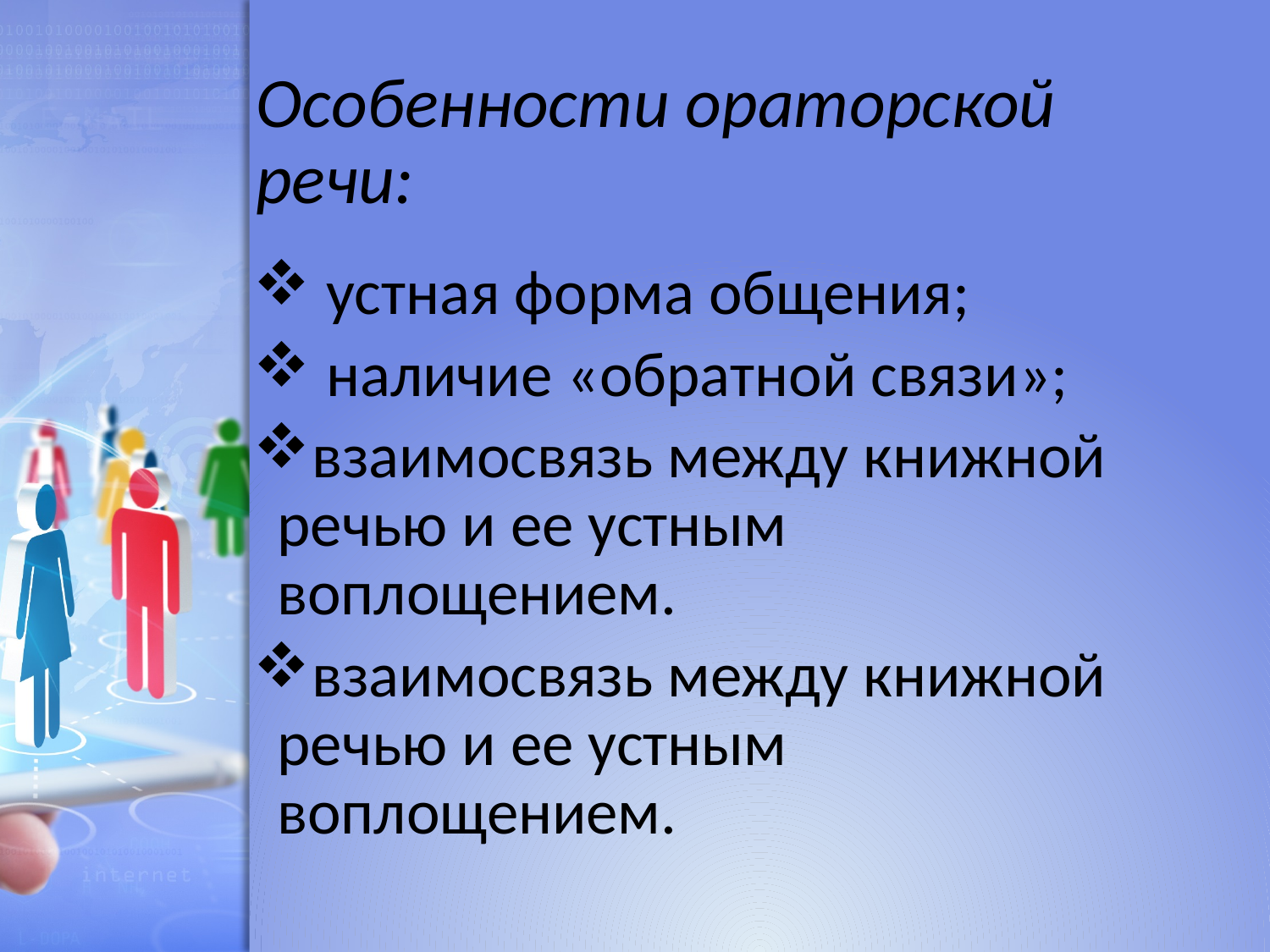

# Особенности ораторской речи:
 устная форма общения;
 наличие «обратной связи»;
взаимосвязь между книжной речью и ее устным воплощением.
взаимосвязь между книжной речью и ее устным воплощением.